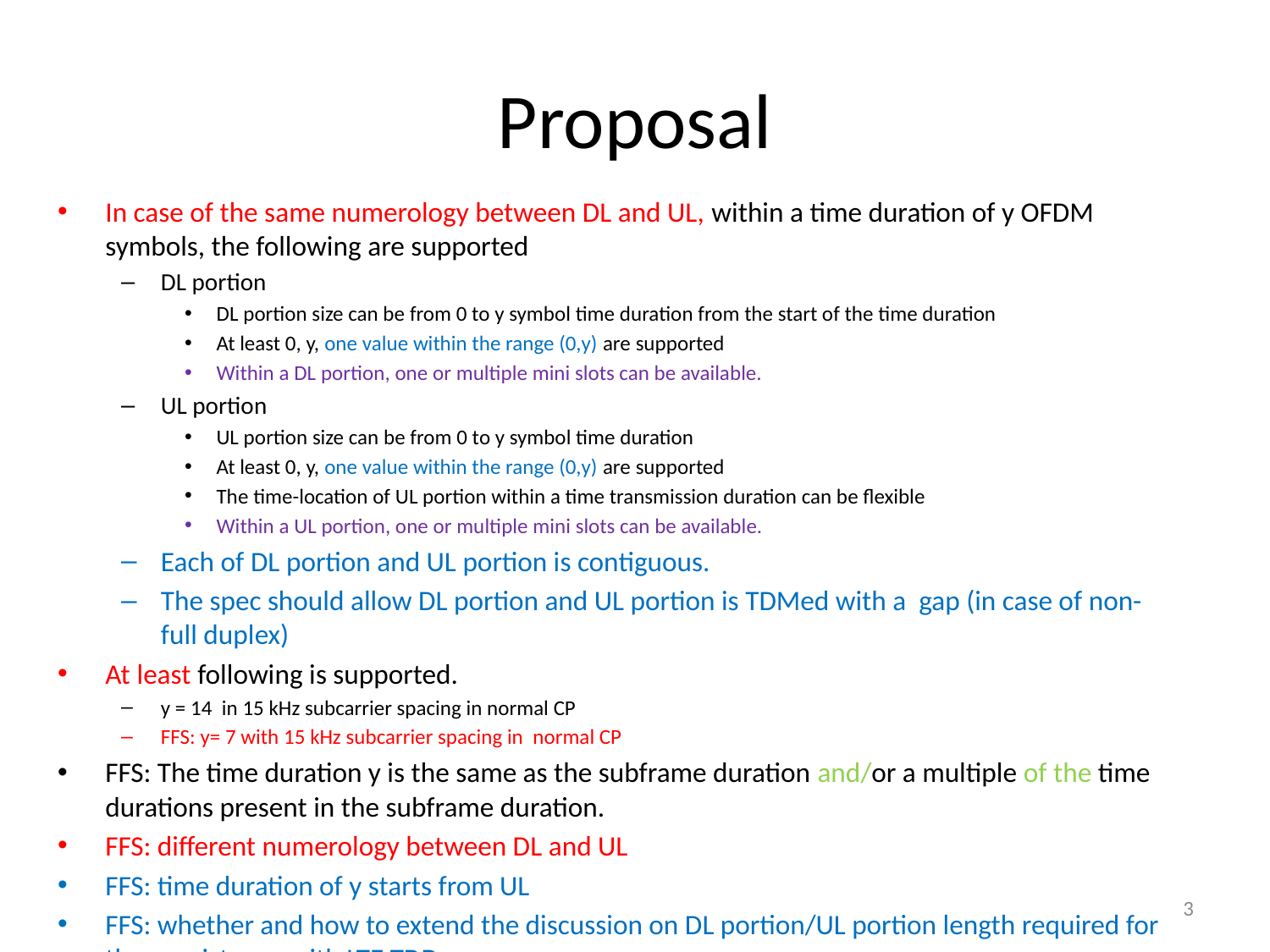

# Proposal
In case of the same numerology between DL and UL, within a time duration of y OFDM symbols, the following are supported
DL portion
DL portion size can be from 0 to y symbol time duration from the start of the time duration
At least 0, y, one value within the range (0,y) are supported
Within a DL portion, one or multiple mini slots can be available.
UL portion
UL portion size can be from 0 to y symbol time duration
At least 0, y, one value within the range (0,y) are supported
The time-location of UL portion within a time transmission duration can be flexible
Within a UL portion, one or multiple mini slots can be available.
Each of DL portion and UL portion is contiguous.
The spec should allow DL portion and UL portion is TDMed with a  gap (in case of non-full duplex)
At least following is supported.
y = 14  in 15 kHz subcarrier spacing in normal CP
FFS: y= 7 with 15 kHz subcarrier spacing in  normal CP
FFS: The time duration y is the same as the subframe duration and/or a multiple of the time durations present in the subframe duration.
FFS: different numerology between DL and UL
FFS: time duration of y starts from UL
FFS: whether and how to extend the discussion on DL portion/UL portion length required for the coexistence with LTE TDD.
3